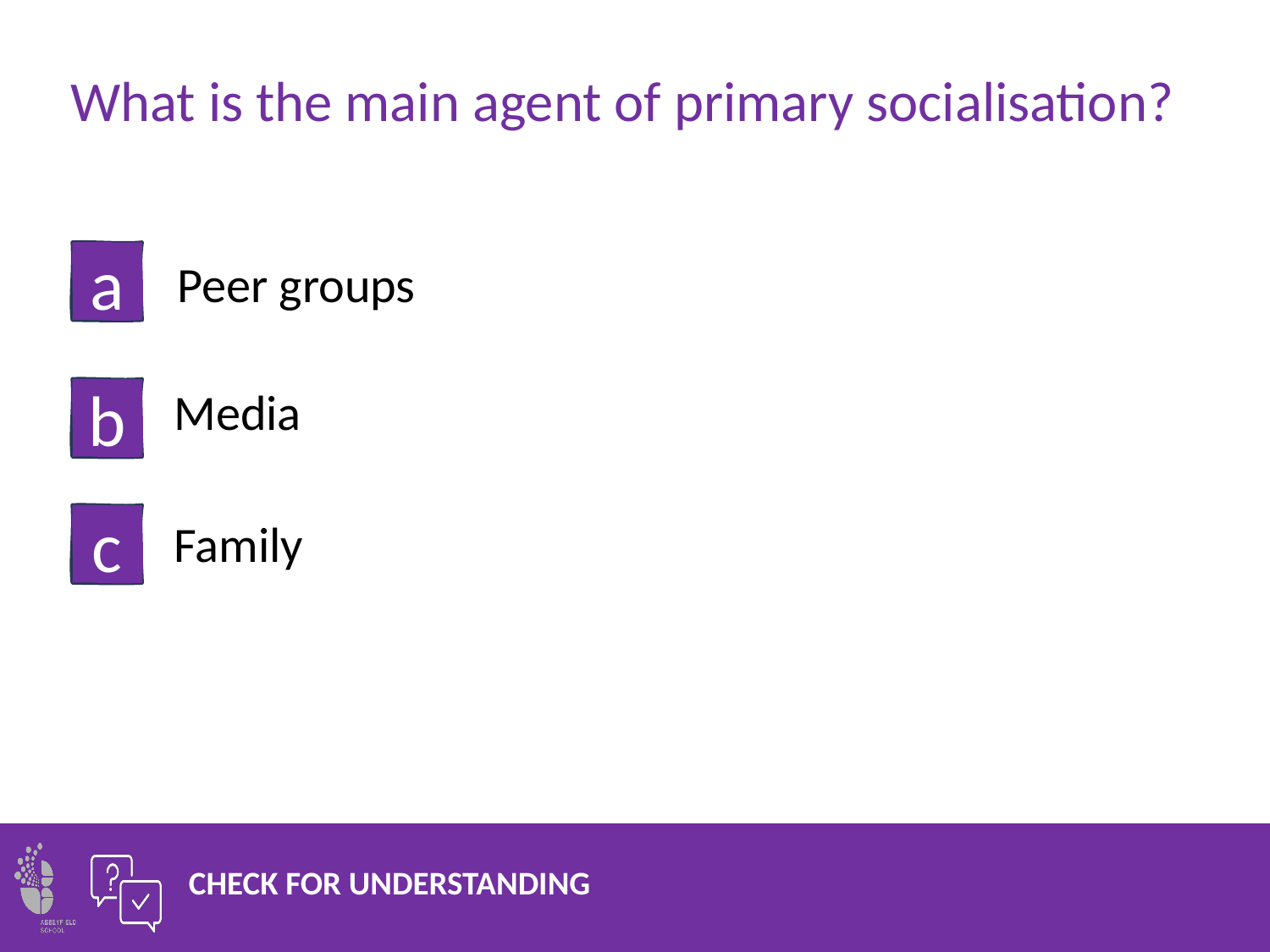

What is the main agent of primary socialisation?
a
Peer groups
Media
b
Family
c